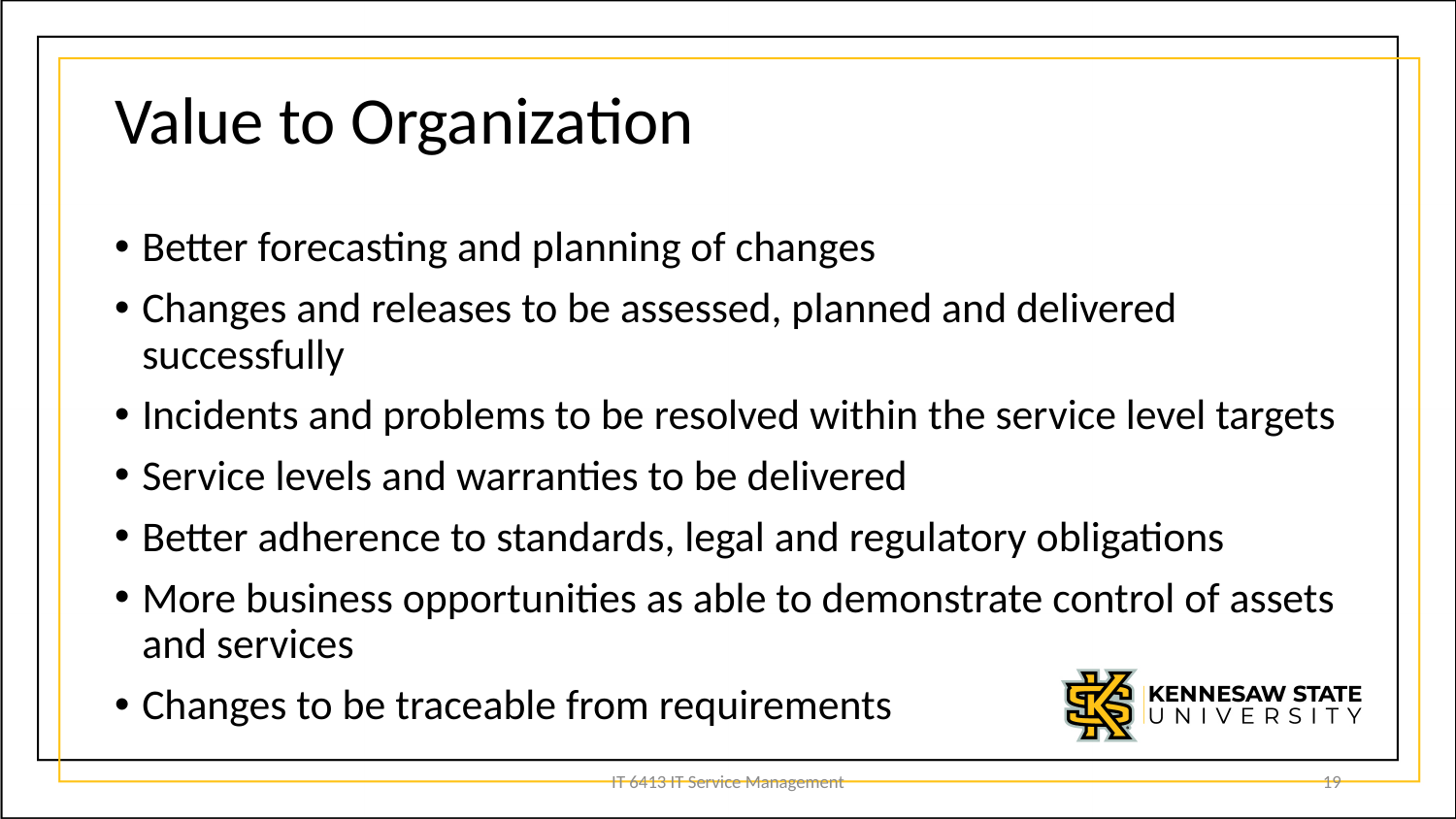

# Value to Organization
Better forecasting and planning of changes
Changes and releases to be assessed, planned and delivered successfully
Incidents and problems to be resolved within the service level targets
Service levels and warranties to be delivered
Better adherence to standards, legal and regulatory obligations
More business opportunities as able to demonstrate control of assets and services
Changes to be traceable from requirements
IT 6413 IT Service Management
19